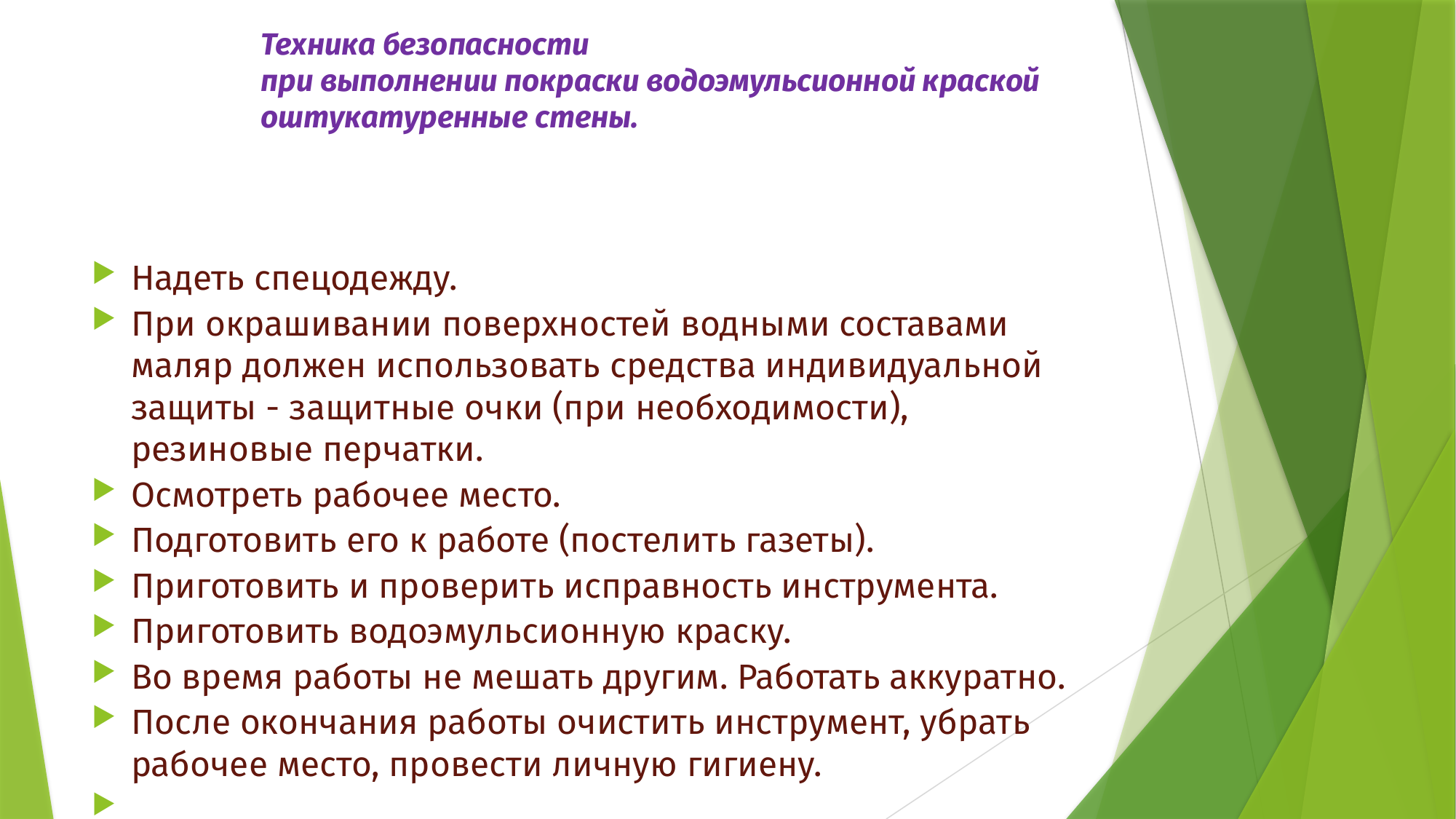

# Техника безопасности при выполнении покраски водоэмульсионной краской оштукатуренные стены.

Надеть спецодежду.
При окрашивании поверхностей водными составами маляр должен использовать средства индивидуальной защиты - защитные очки (при необходимости), резиновые перчатки.
Осмотреть рабочее место.
Подготовить его к работе (постелить газеты).
Приготовить и проверить исправность инструмента.
Приготовить водоэмульсионную краску.
Во время работы не мешать другим. Работать аккуратно.
После окончания работы очистить инструмент, убрать рабочее место, провести личную гигиену.